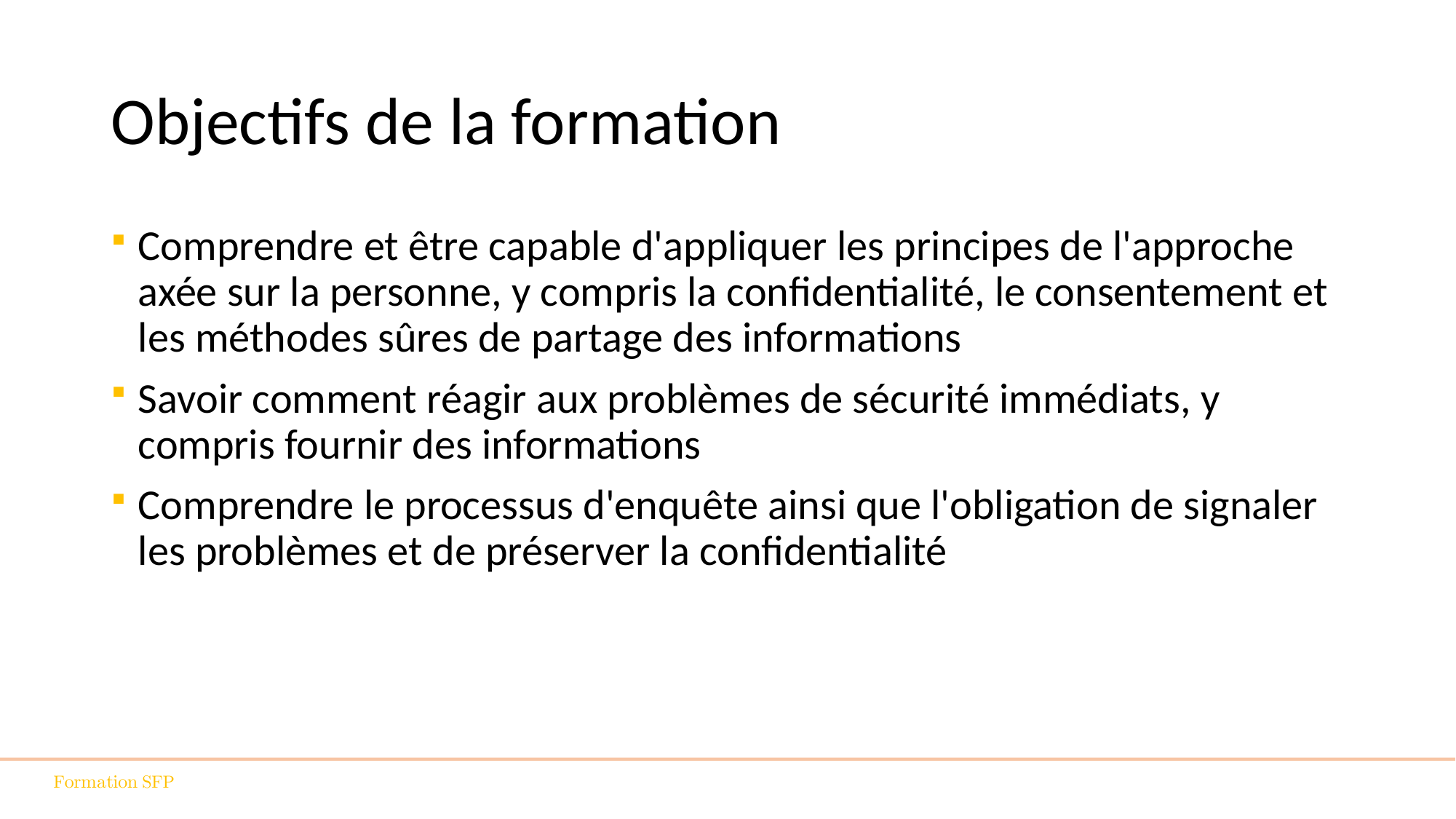

# Objectifs de la formation
Comprendre et être capable d'appliquer les principes de l'approche axée sur la personne, y compris la confidentialité, le consentement et les méthodes sûres de partage des informations
Savoir comment réagir aux problèmes de sécurité immédiats, y compris fournir des informations
Comprendre le processus d'enquête ainsi que l'obligation de signaler les problèmes et de préserver la confidentialité

Formation SFP